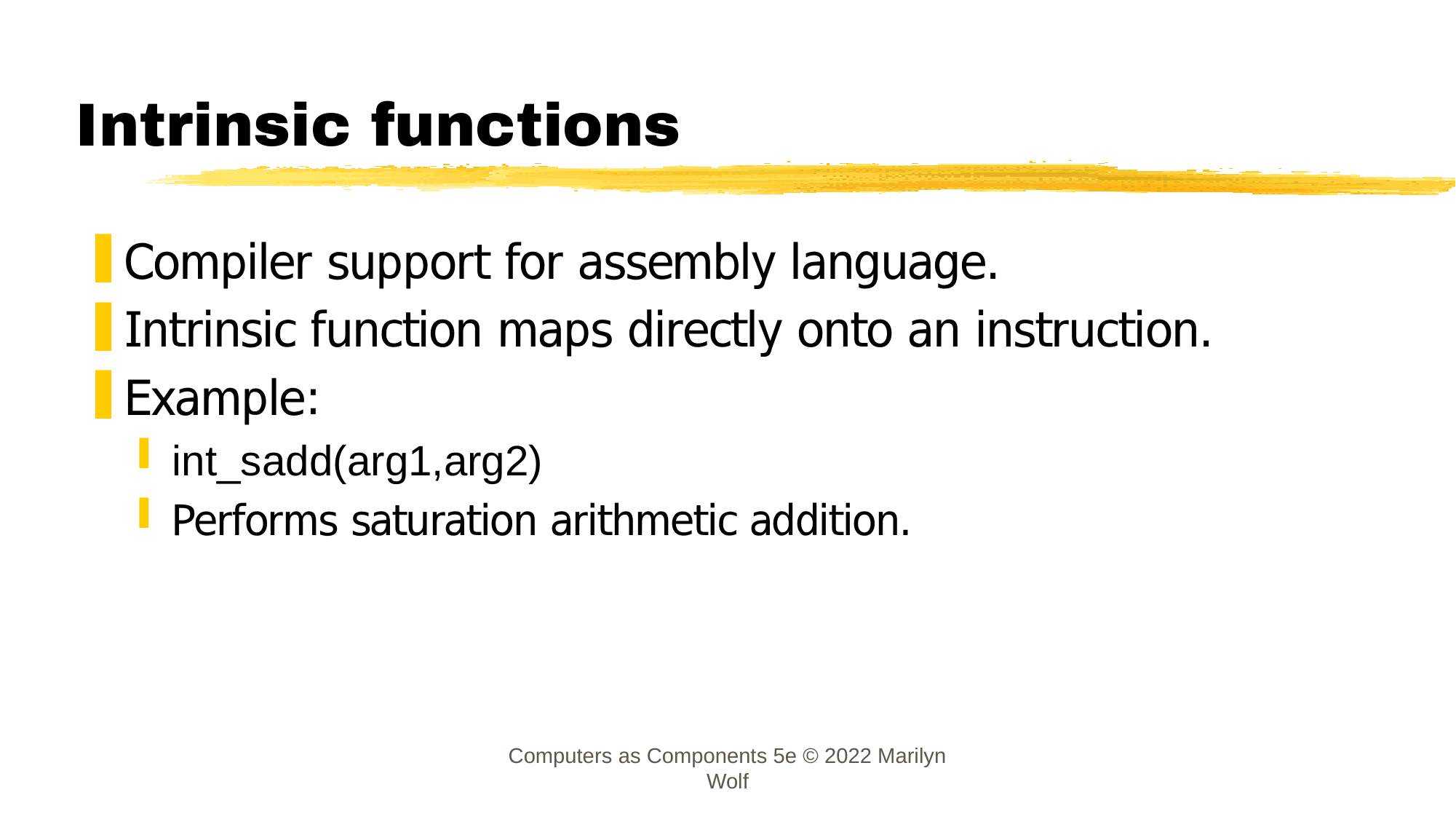

# Intrinsic functions
Compiler support for assembly language.
Intrinsic function maps directly onto an instruction.
Example:
int_sadd(arg1,arg2)
Performs saturation arithmetic addition.
Computers as Components 5e © 2022 Marilyn Wolf